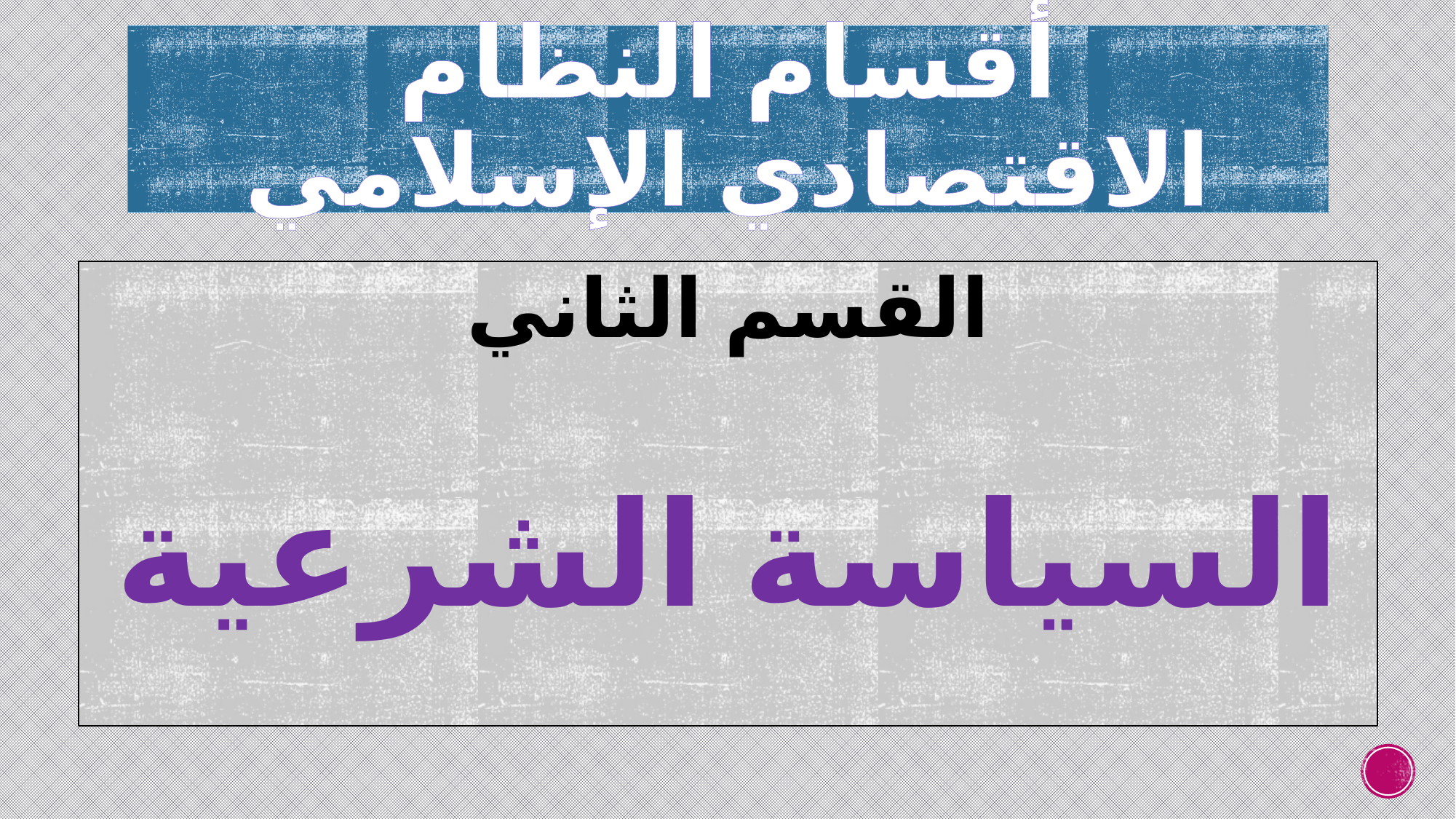

# أقسام النظام الاقتصادي الإسلامي
القسم الثاني

السياسة الشرعية